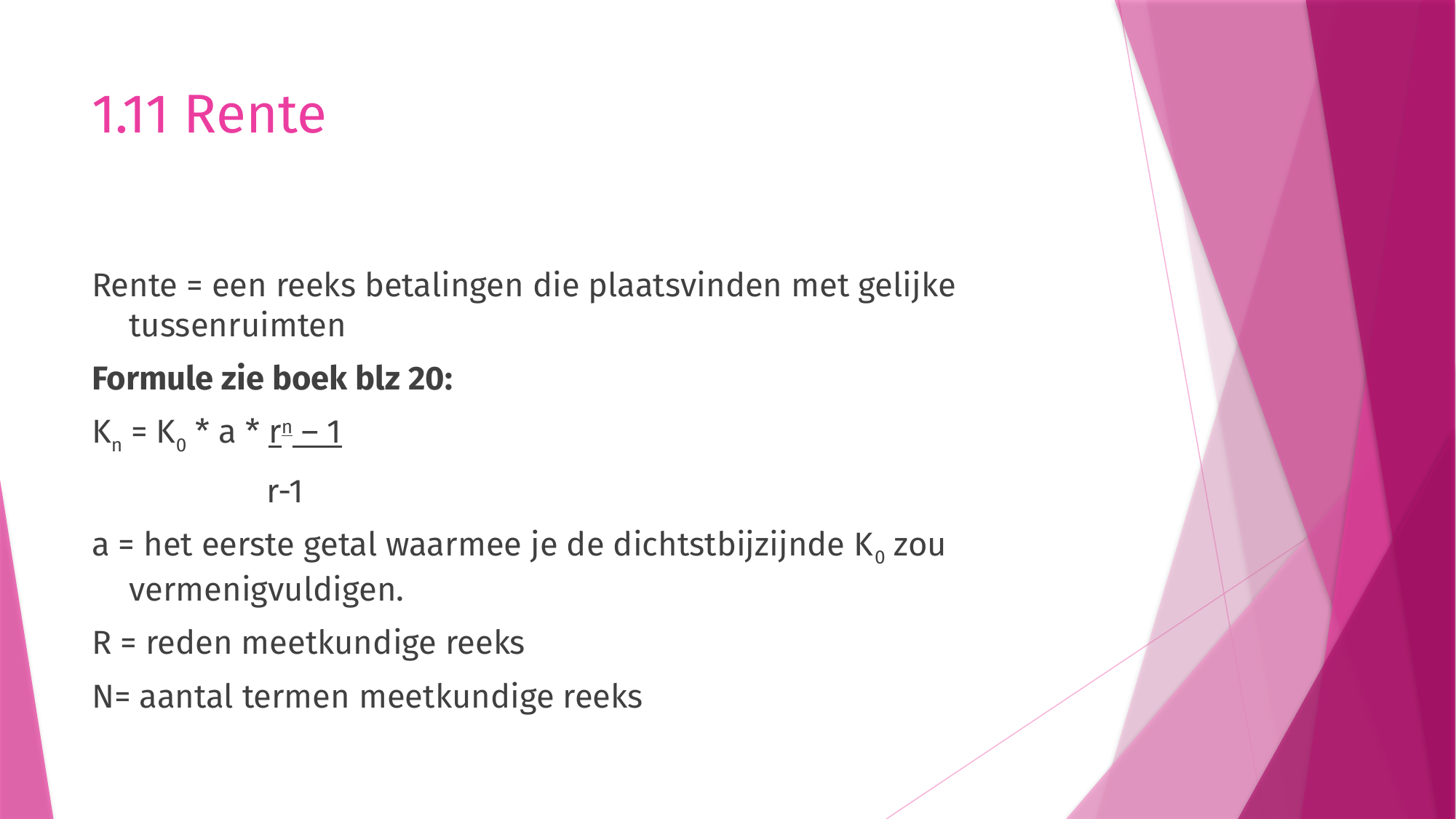

# 1.11 Rente
Rente = een reeks betalingen die plaatsvinden met gelijke tussenruimten
Formule zie boek blz 20:
Kn = K0 * a * rn – 1
                    r-1
a = het eerste getal waarmee je de dichtstbijzijnde K0 zou vermenigvuldigen.
R = reden meetkundige reeks
N= aantal termen meetkundige reeks